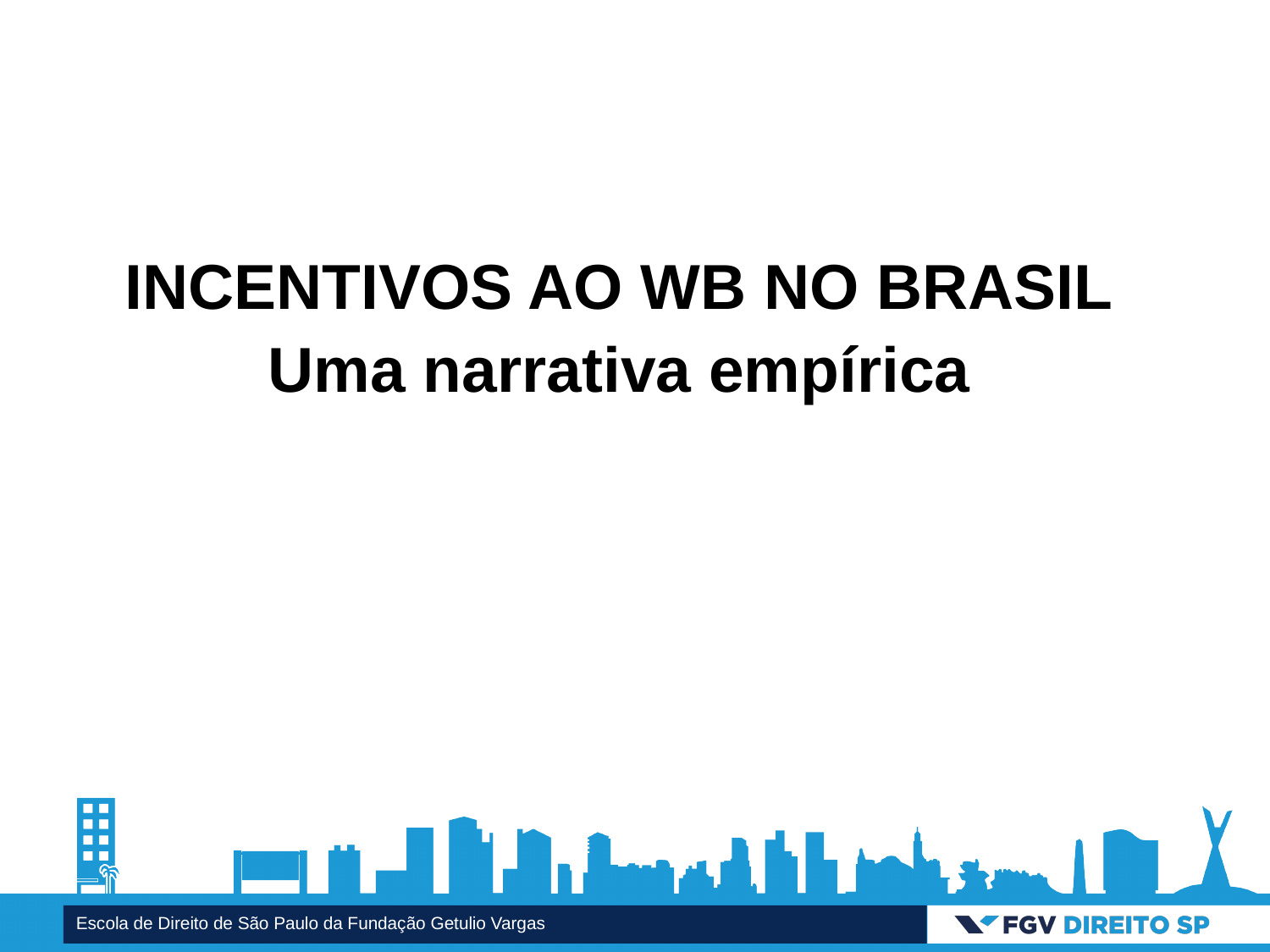

INCENTIVOS AO WB NO BRASIL
Uma narrativa empírica